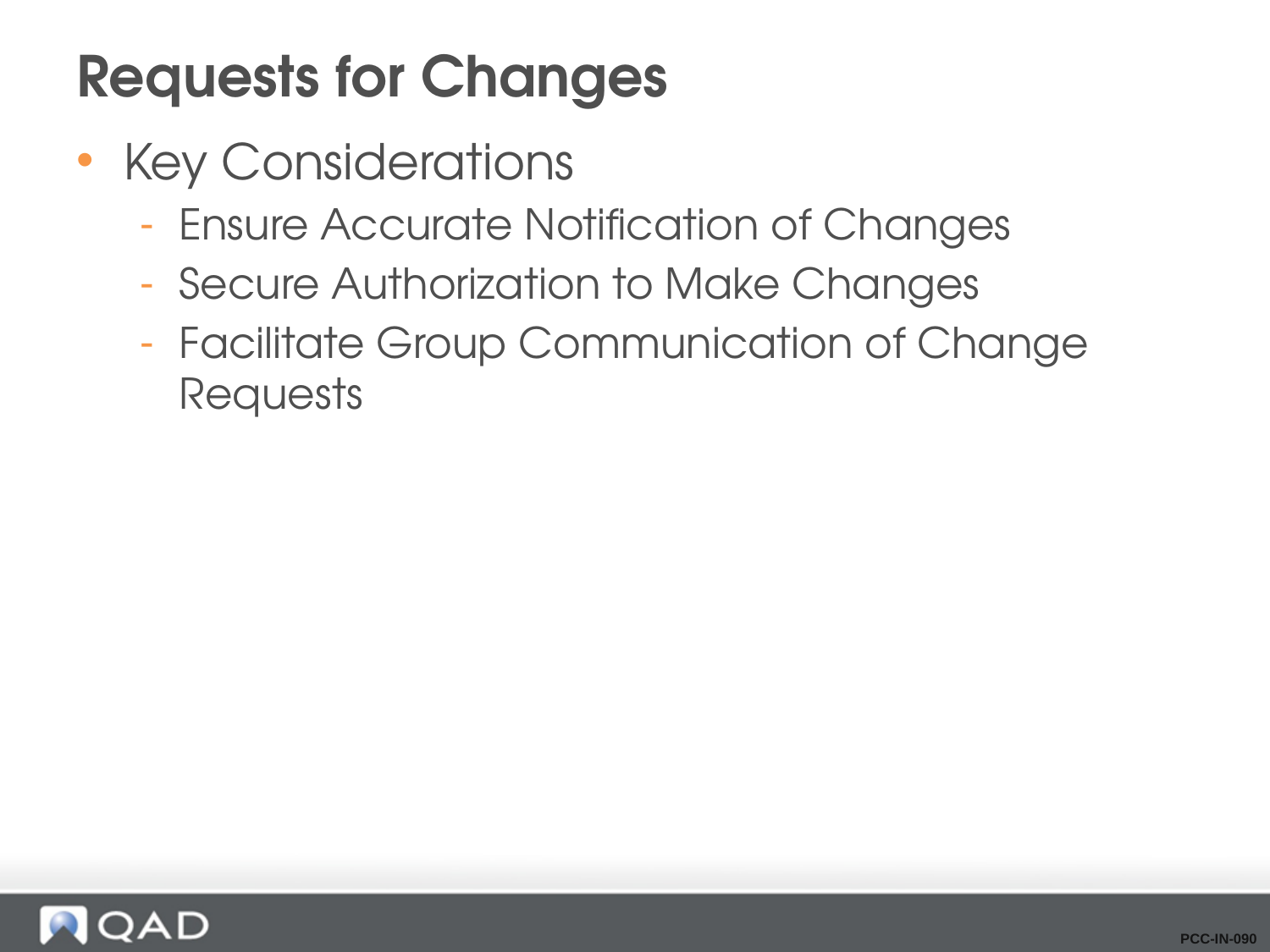

# Requests for Changes
Key Considerations
Ensure Accurate Notification of Changes
Secure Authorization to Make Changes
Facilitate Group Communication of Change Requests

PCC-IN-090